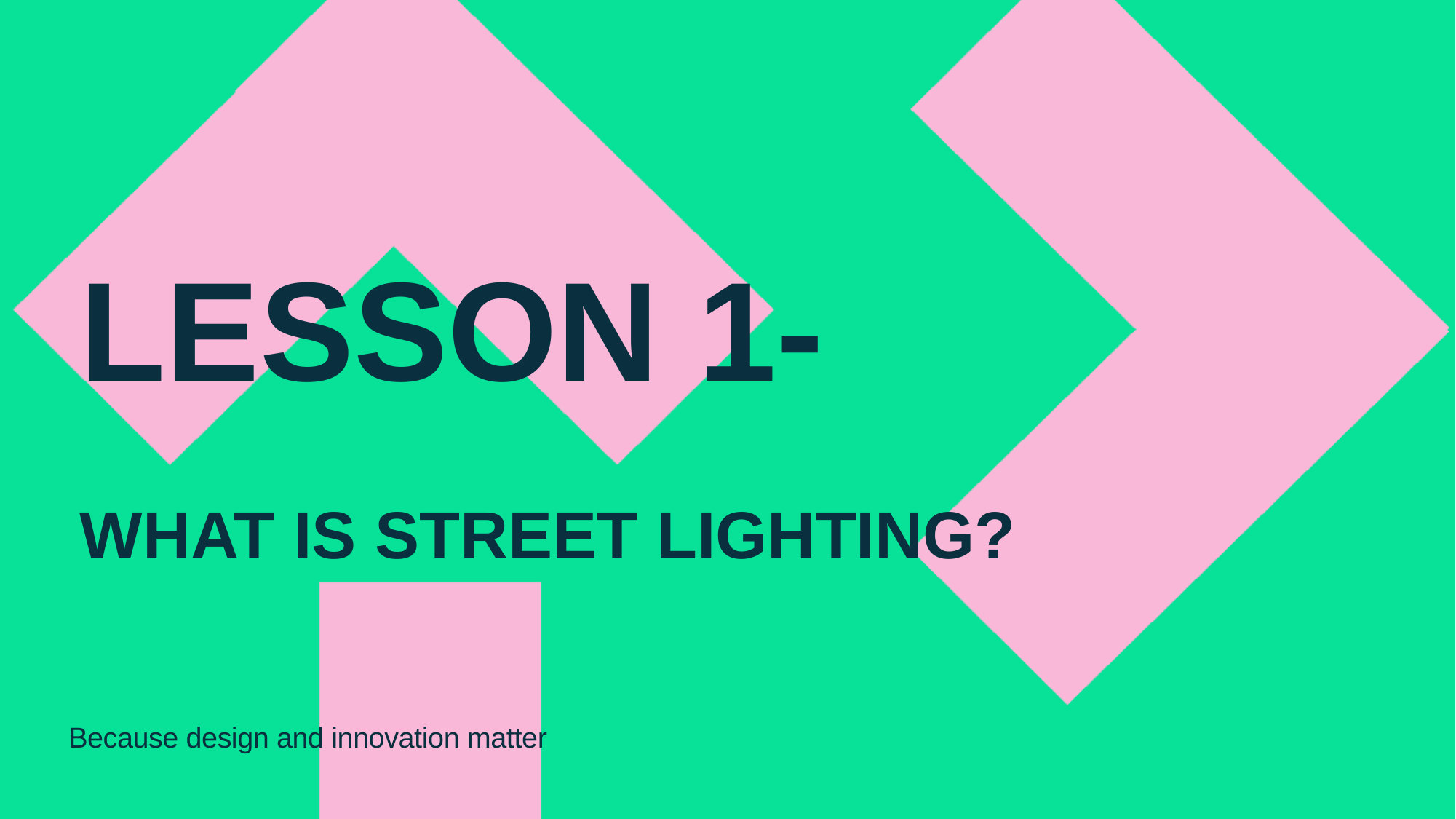

# Lesson 1- What is street lighting?